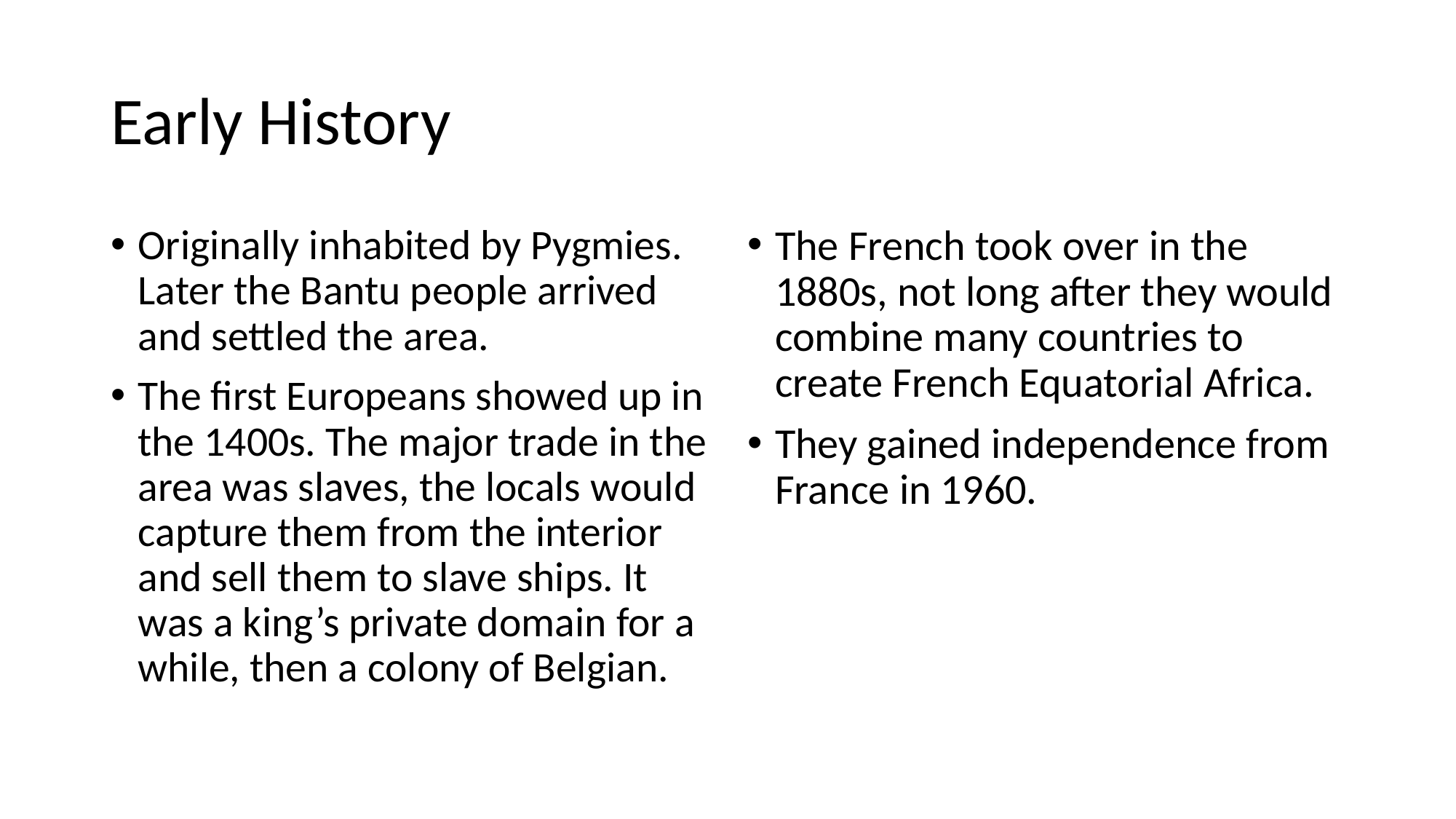

# Early History
Originally inhabited by Pygmies.  Later the Bantu people arrived and settled the area.
The first Europeans showed up in the 1400s. The major trade in the area was slaves, the locals would capture them from the interior and sell them to slave ships. It was a king’s private domain for a while, then a colony of Belgian.

The French took over in the 1880s, not long after they would combine many countries to create French Equatorial Africa.
They gained independence from France in 1960.